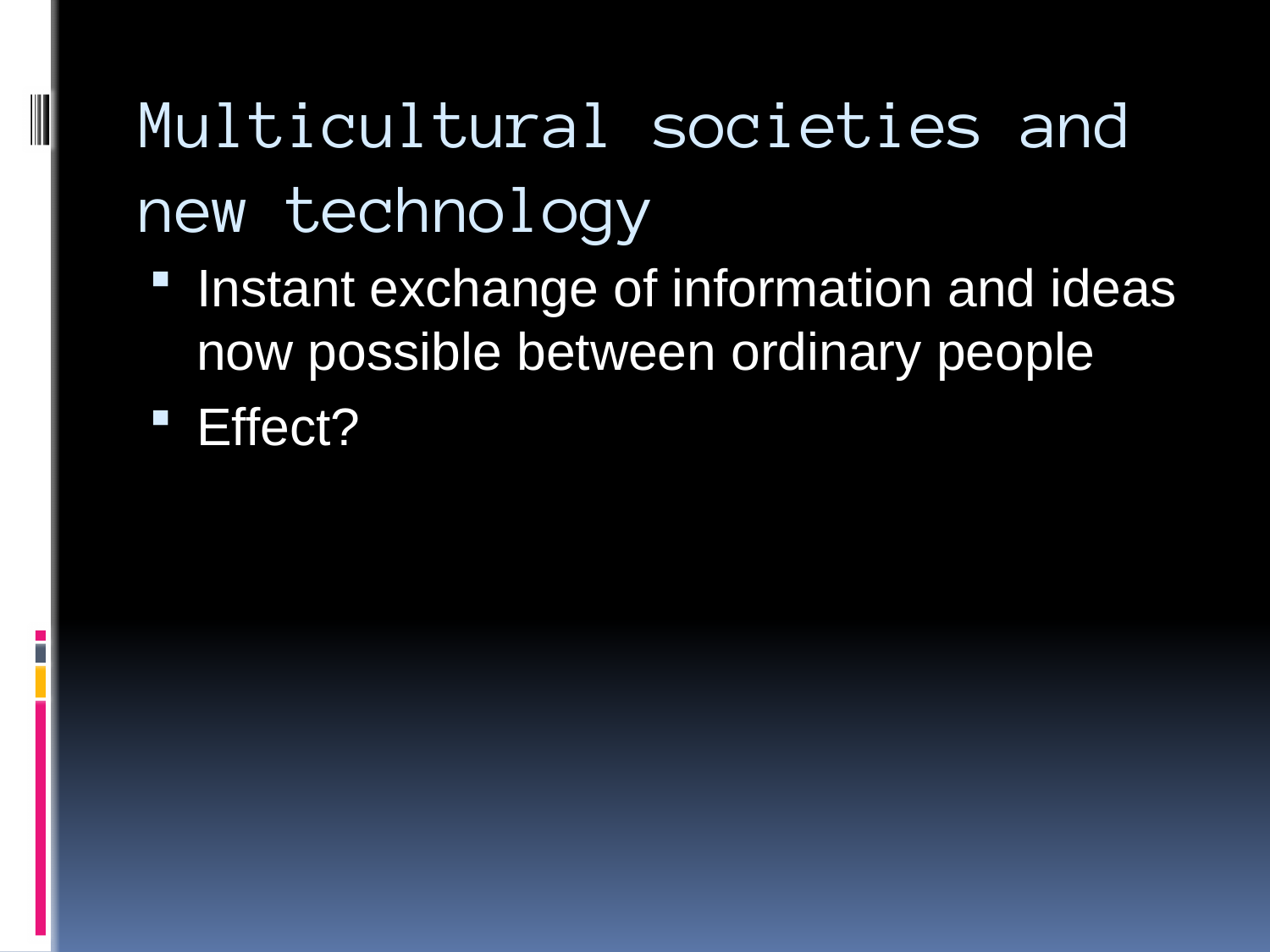

# Multicultural societies and new technology
Instant exchange of information and ideas now possible between ordinary people
Effect?